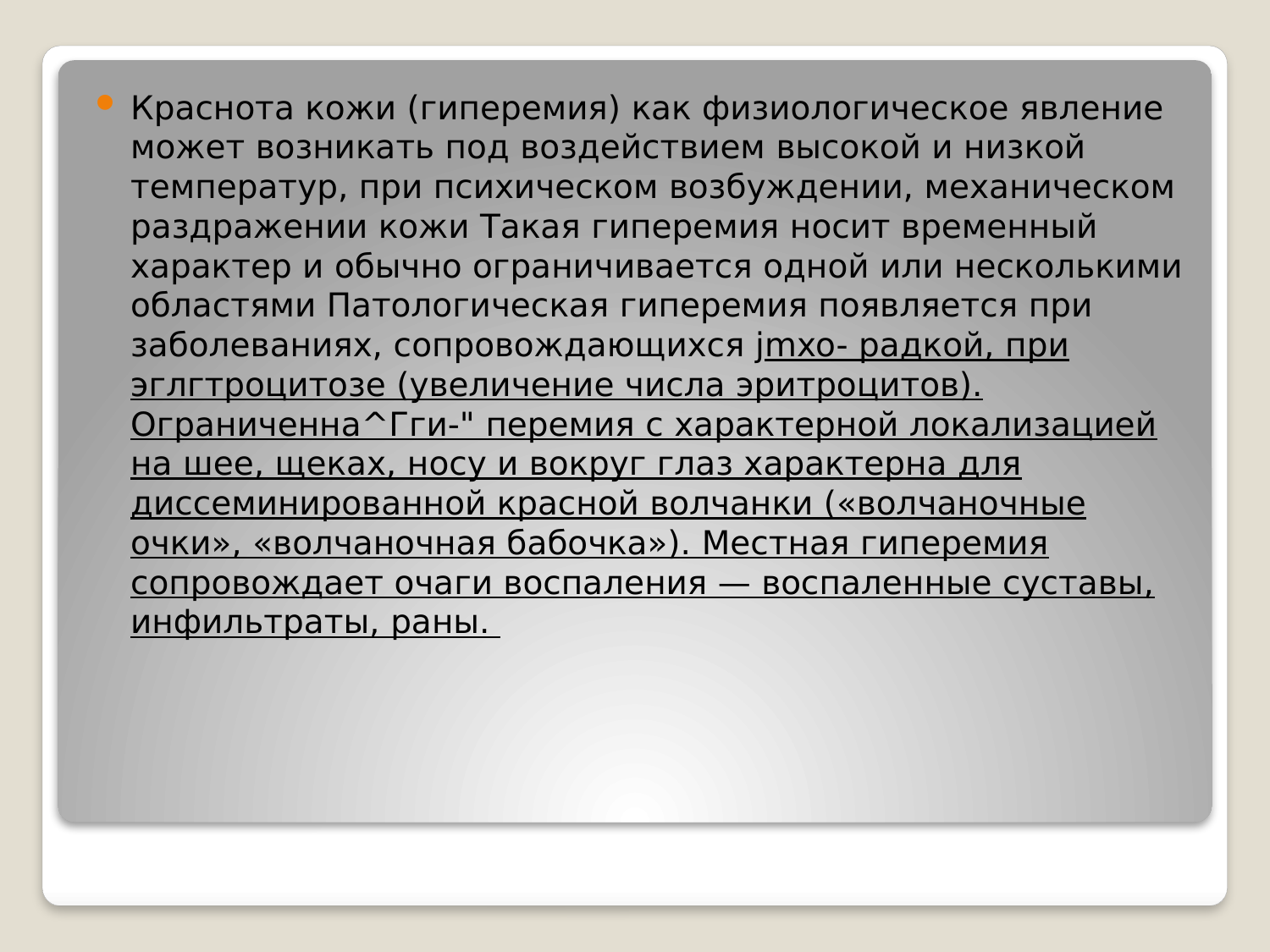

Краснота кожи (гиперемия) как физиологическое явление может возникать под воздействием высокой и низкой температур, при психическом возбуждении, механическом раздражении кожи Такая гиперемия носит временный характер и обычно ограничивается одной или несколькими областями Патологическая гиперемия появляется при заболеваниях, сопровождающихся jmxo- радкой, при эглгтроцитозе (увеличение числа эритроцитов). Ограниченна^Гги-" перемия с характерной локализацией на шее, щеках, носу и вокруг глаз характерна для диссеминированной красной волчанки («волчаночные очки», «волчаночная бабочка»). Местная гиперемия сопровождает очаги воспаления — воспаленные суставы, инфильтраты, раны.
#